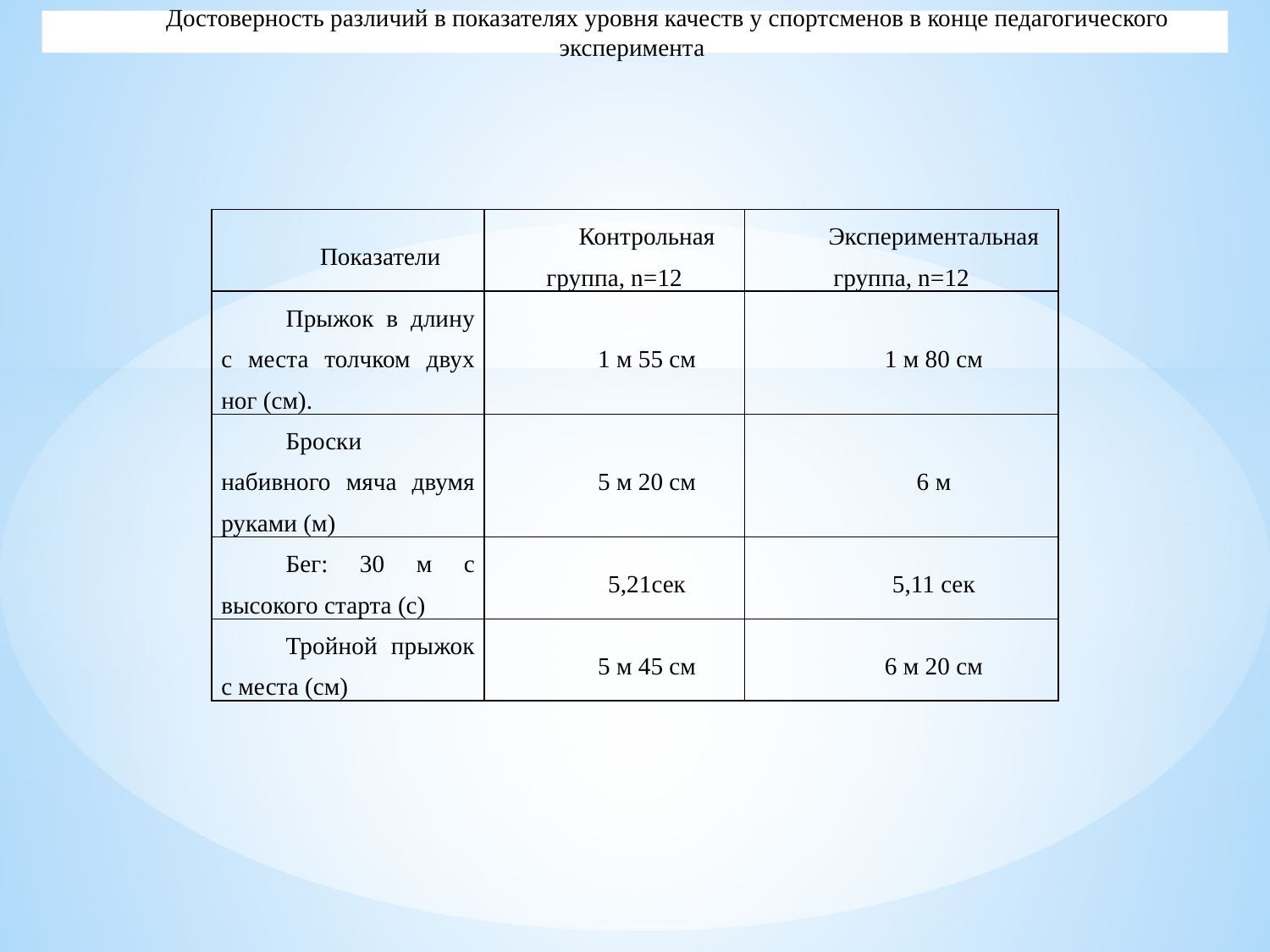

Достоверность различий в показателях уровня качеств у спортсменов в конце педагогического эксперимента
| Показатели | Контрольная группа, n=12 | Экспериментальная группа, n=12 |
| --- | --- | --- |
| Прыжок в длину с места толчком двух ног (см). | 1 м 55 см | 1 м 80 см |
| Броски набивного мяча двумя руками (м) | 5 м 20 см | 6 м |
| Бег: 30 м с высокого старта (с) | 5,21сек | 5,11 сек |
| Тройной прыжок с места (см) | 5 м 45 см | 6 м 20 см |